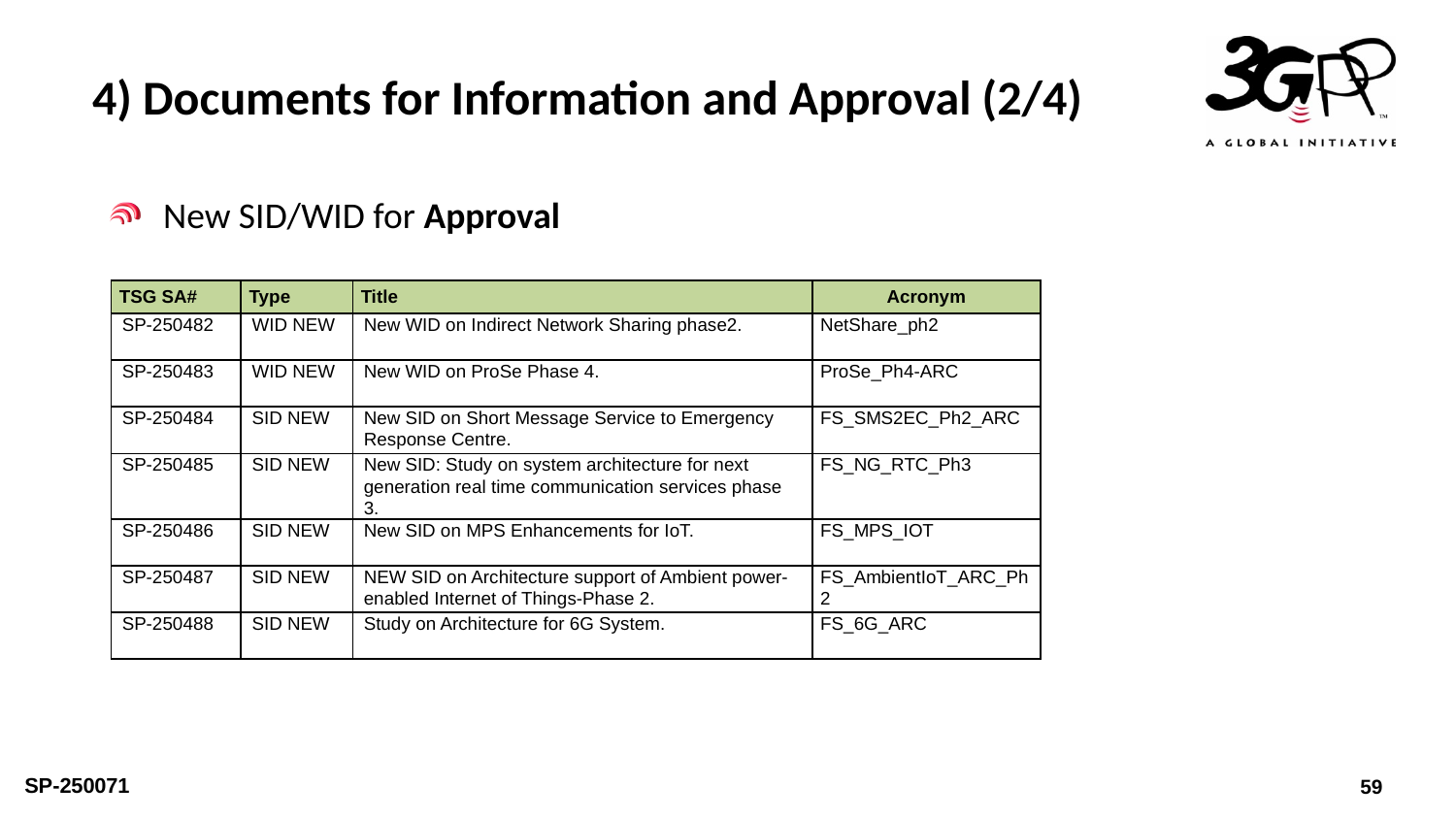

# 4) Documents for Information and Approval (2/4)
New SID/WID for Approval

| TSG SA# | Type | Title | Acronym |
| --- | --- | --- | --- |
| SP-250482 | WID NEW | New WID on Indirect Network Sharing phase2. | NetShare\_ph2 |
| SP-250483 | WID NEW | New WID on ProSe Phase 4. | ProSe\_Ph4-ARC |
| SP-250484 | SID NEW | New SID on Short Message Service to Emergency Response Centre. | FS\_SMS2EC\_Ph2\_ARC |
| SP-250485 | SID NEW | New SID: Study on system architecture for next generation real time communication services phase 3. | FS\_NG\_RTC\_Ph3 |
| SP-250486 | SID NEW | New SID on MPS Enhancements for IoT. | FS\_MPS\_IOT |
| SP-250487 | SID NEW | NEW SID on Architecture support of Ambient power-enabled Internet of Things-Phase 2. | FS\_AmbientIoT\_ARC\_Ph2 |
| SP-250488 | SID NEW | Study on Architecture for 6G System. | FS\_6G\_ARC |